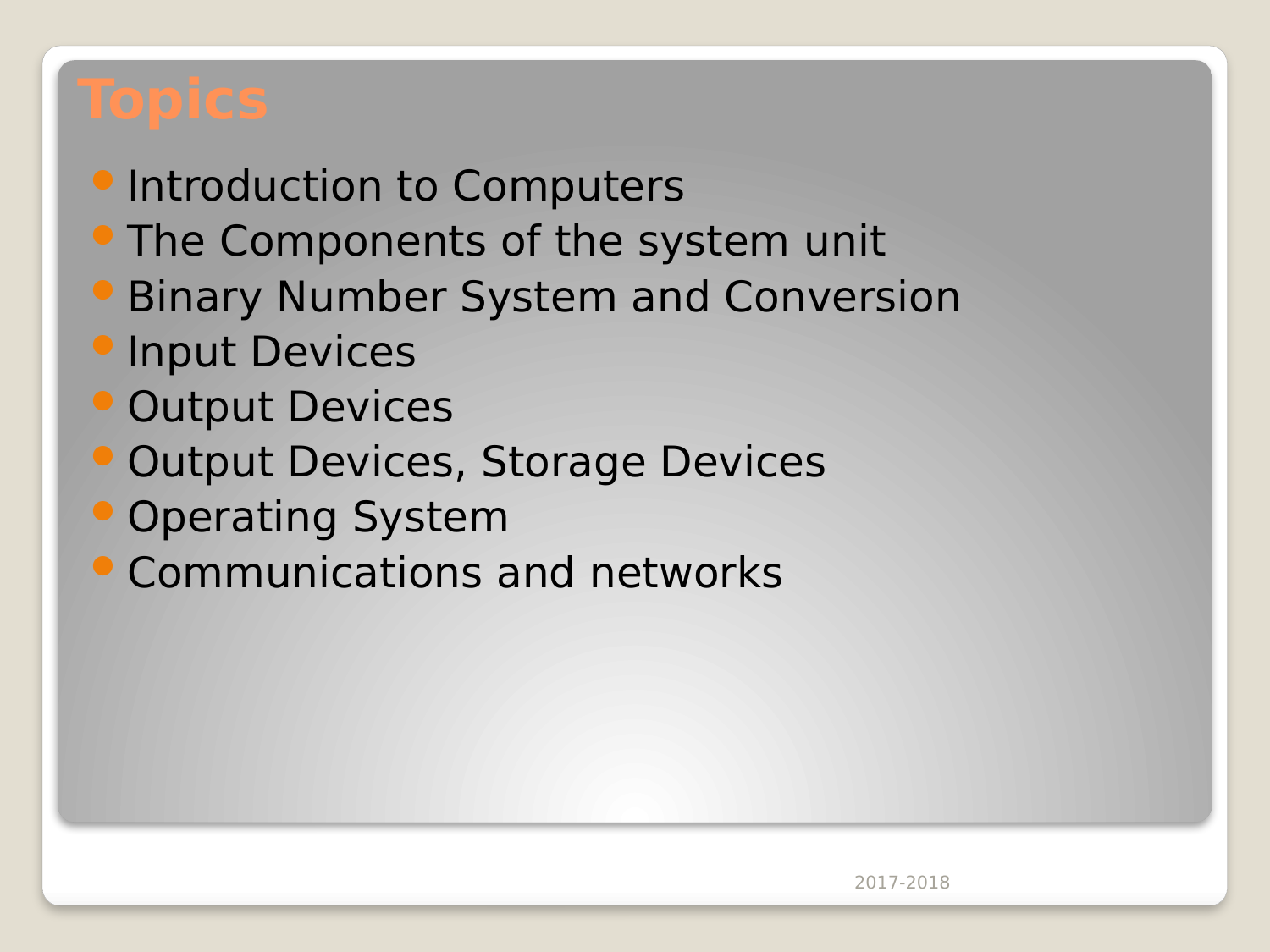

# Topics
Introduction to Computers
The Components of the system unit
Binary Number System and Conversion
Input Devices
Output Devices
Output Devices, Storage Devices
Operating System
Communications and networks
2017-2018